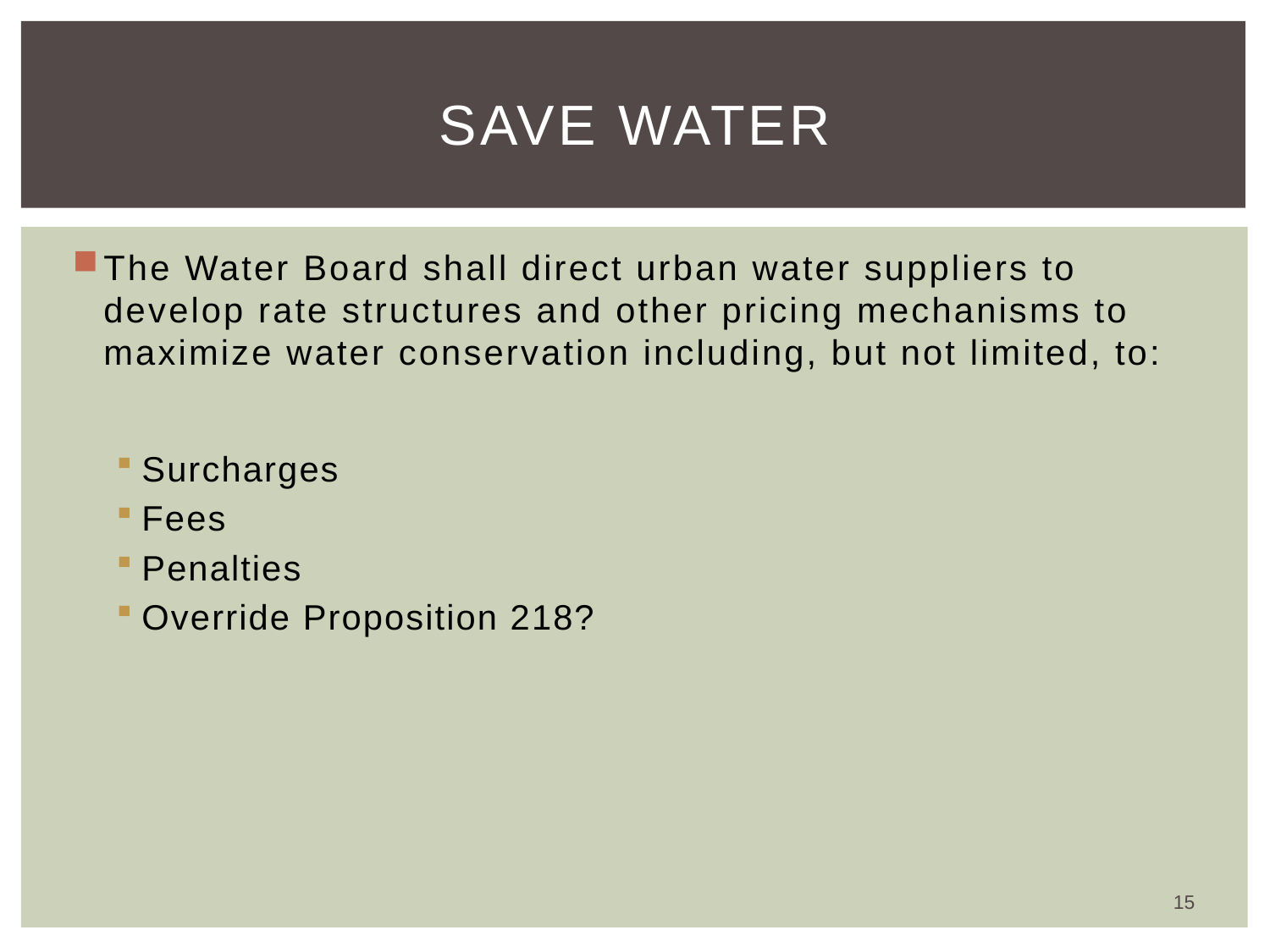

# SAVE WATER
The Water Board shall direct urban water suppliers to develop rate structures and other pricing mechanisms to maximize water conservation including, but not limited, to:

Surcharges
Fees
Penalties
Override Proposition 218?

15